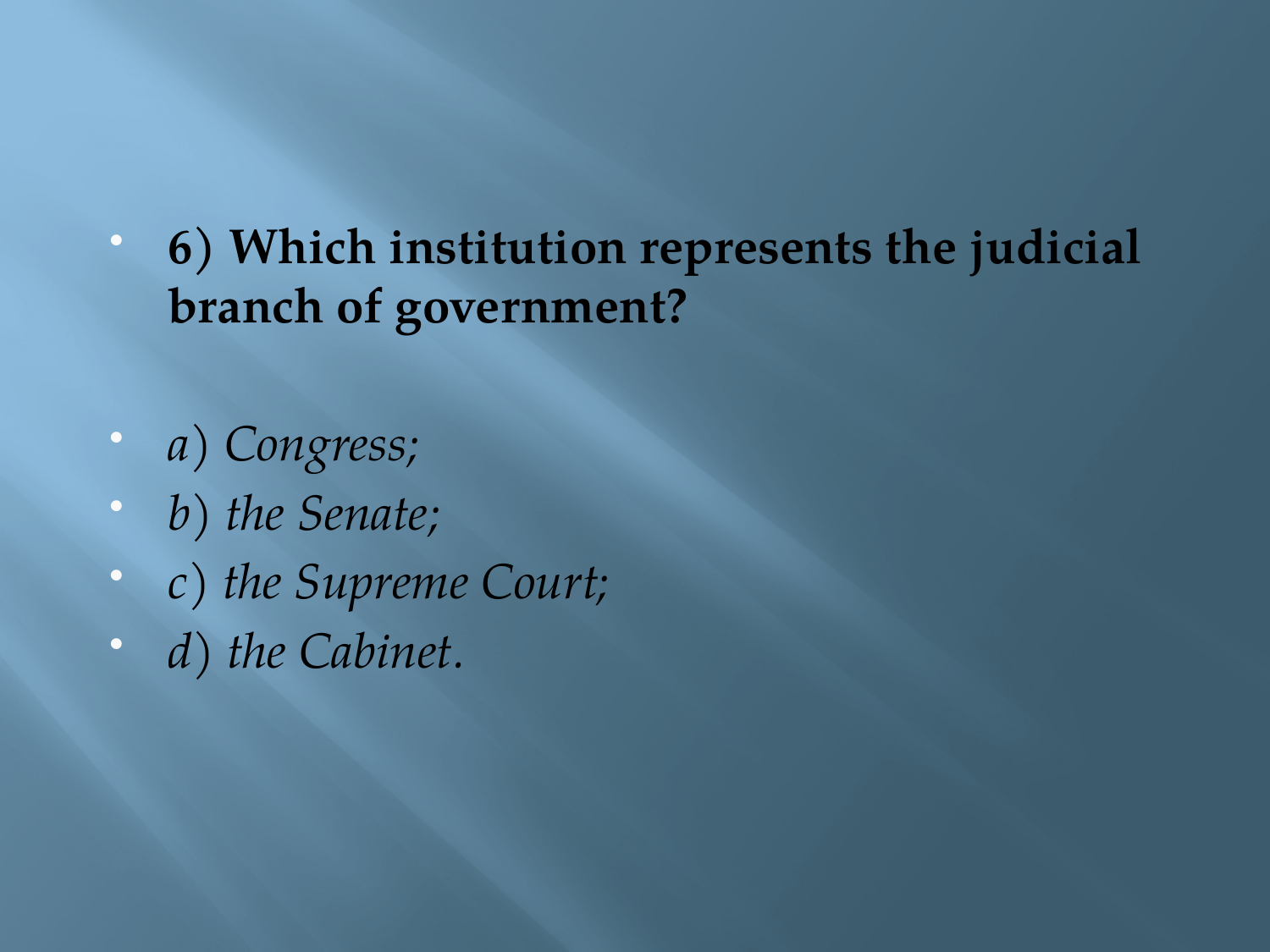

# 6) Which institution represents the judicial branch of government?

a) Congress;
b) the Senate;
c) the Supreme Court;
d) the Cabinet.